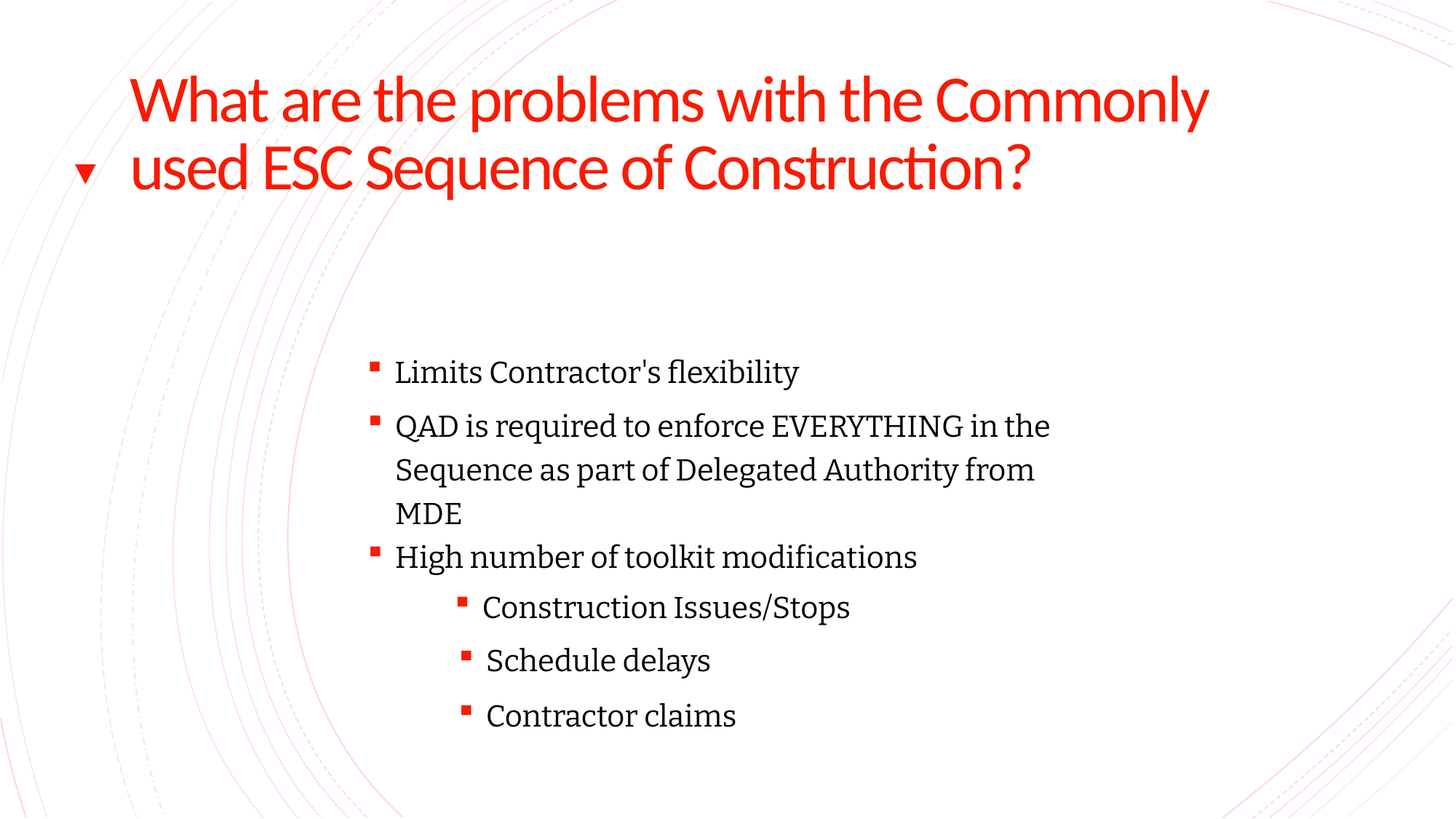

# What are the problems with the Commonly used ESC Sequence of Construction?

Limits Contractor's flexibility
QAD is required to enforce EVERYTHING in the Sequence as part of Delegated Authority from MDE
High number of toolkit modifications
Construction Issues/Stops
Schedule delays
Contractor claims